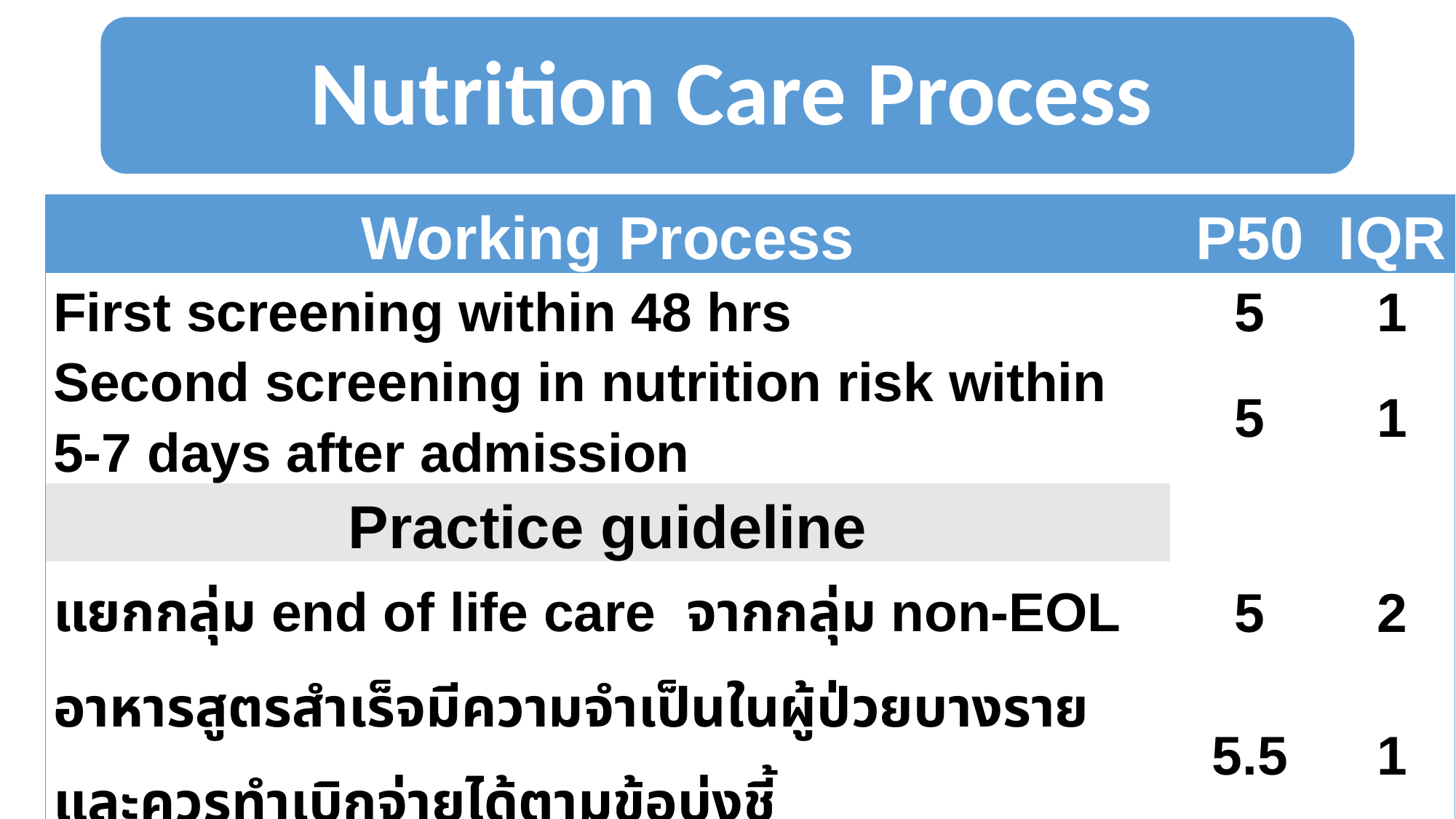

Nutrition Care Process
| Working Process | P50 | IQR |
| --- | --- | --- |
| First screening within 48 hrs | 5 | 1 |
| Second screening in nutrition risk within 5-7 days after admission | 5 | 1 |
| Practice guideline |  |  |
| แยกกลุ่ม end of life care จากกลุ่ม non-EOL | 5 | 2 |
| อาหารสูตรสำเร็จมีความจำเป็นในผู้ป่วยบางรายและควรทำเบิกจ่ายได้ตามข้อบ่งชี้ | 5.5 | 1 |
| แพทย์กลุ่มที่ให้ TPN ควรเป็นกลุ่มเฉพาะ | 5 | 2 |